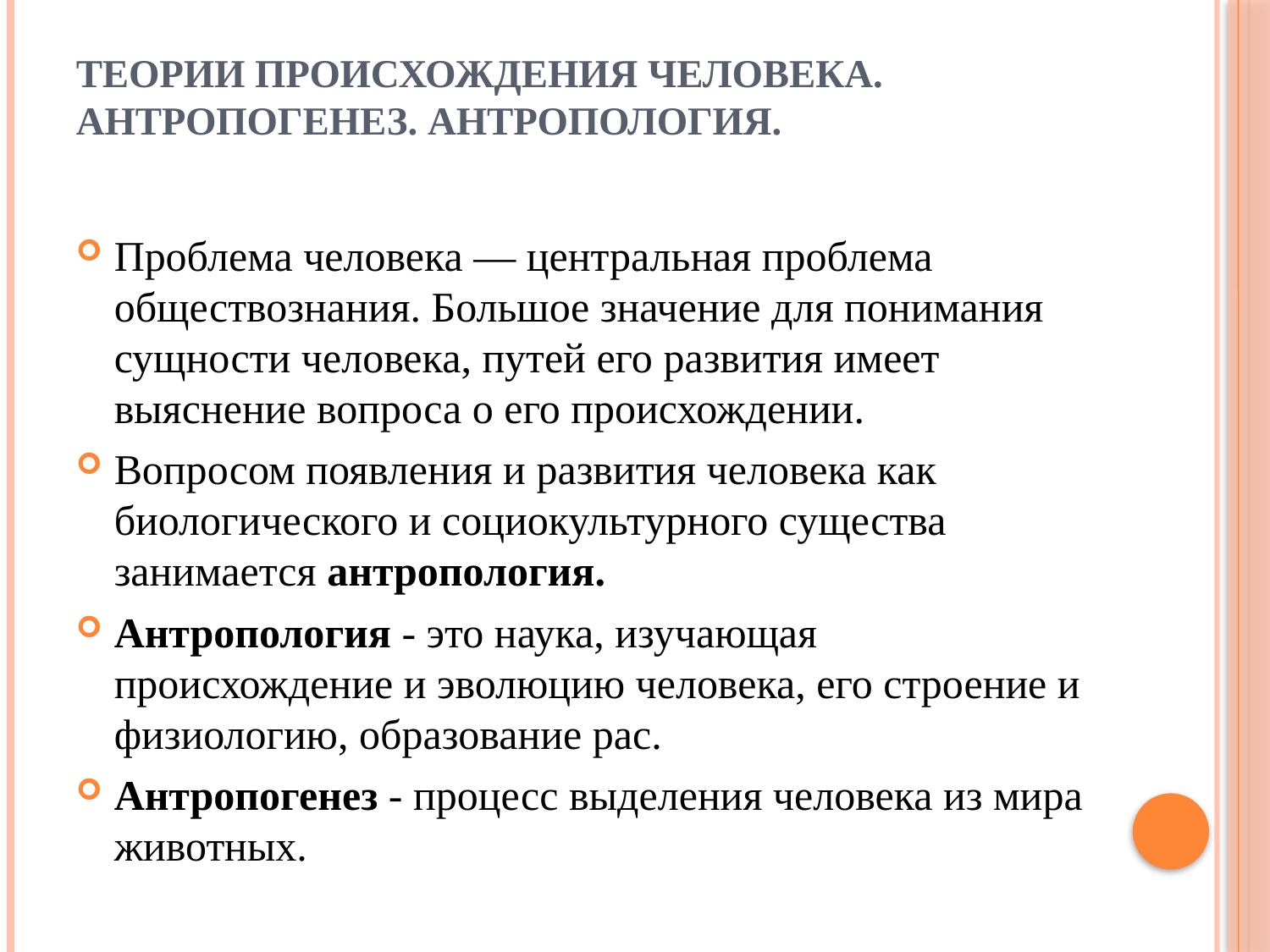

# Теории происхождения человека. Антропогенез. Антропология.
Проблема человека — центральная проблема обществознания. Большое значение для понимания сущности человека, путей его развития имеет выяснение вопроса о его происхождении.
Вопросом появления и развития человека как биологического и социокультурного существа занимается антропология.
Антропология - это наука, изучающая происхождение и эволюцию человека, его строение и физиологию, образование рас.
Антропогенез - процесс выделения человека из мира животных.